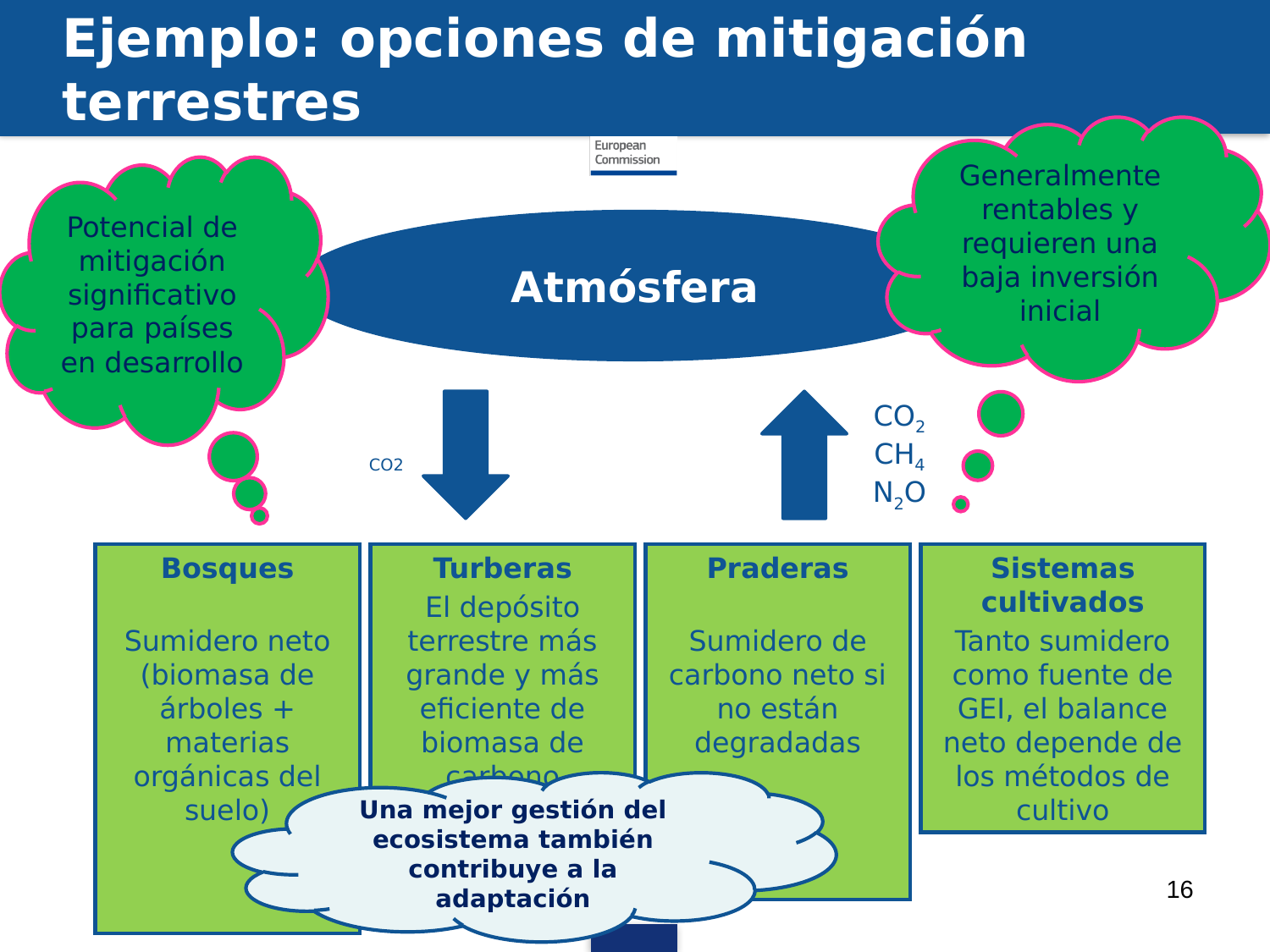

# Ejemplo: opciones de mitigación terrestres
Generalmente rentables y requieren una baja inversión inicial
Potencial de mitigación significativo para países en desarrollo
Atmósfera

CO2

CO2
CH4
N2O
Bosques

Sumidero neto (biomasa de árboles + materias orgánicas del suelo)
Turberas
El depósito terrestre más grande y más eficiente de biomasa de carbono
Praderas

Sumidero de carbono neto si no están degradadas
Sistemas cultivados
Tanto sumidero como fuente de GEI, el balance neto depende de los métodos de cultivo
Una mejor gestión del ecosistema también contribuye a la adaptación
16